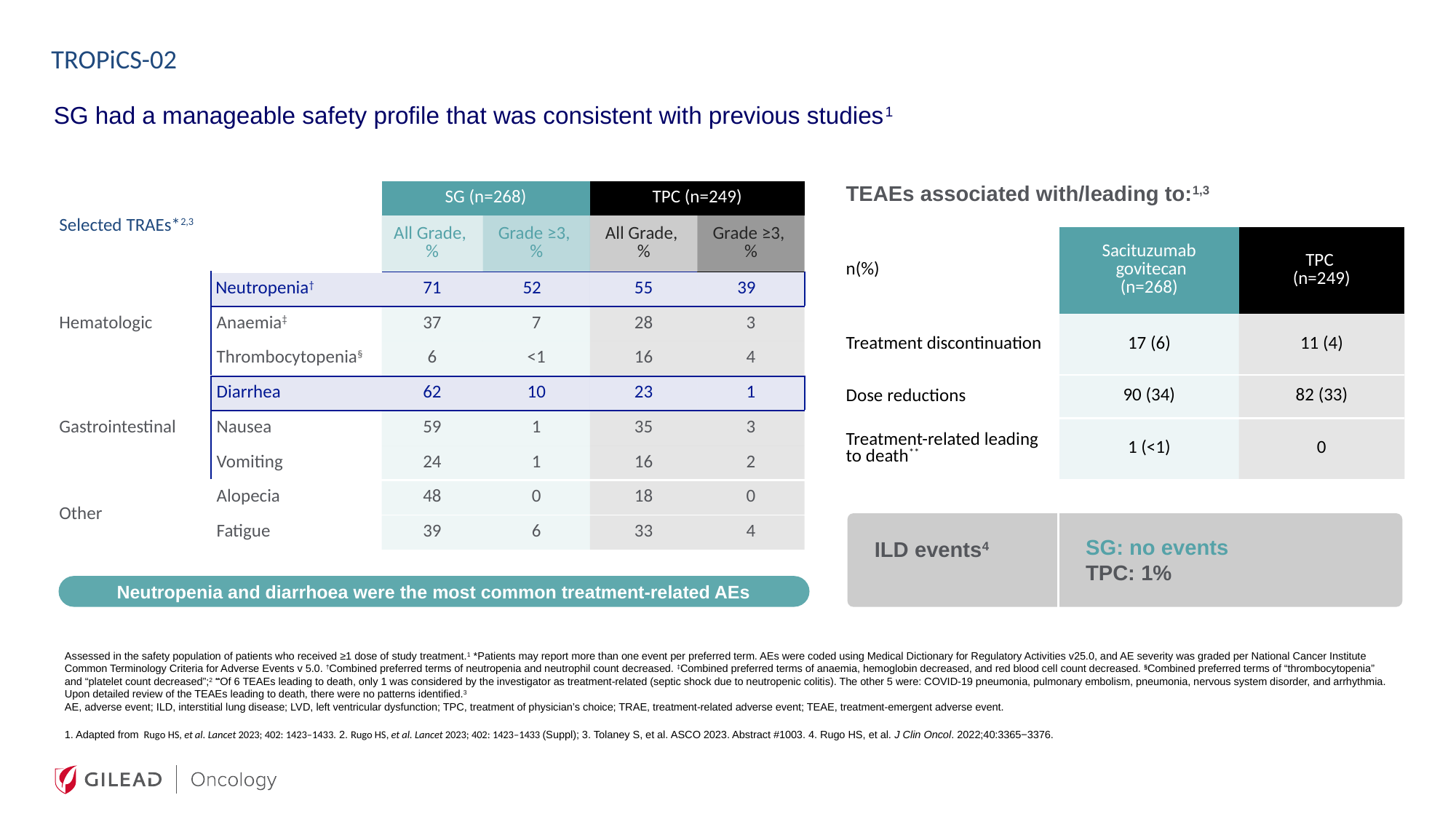

# TROPiCS-02
SG had a manageable safety profile that was consistent with previous studies1

TEAEs associated with/leading to:1,3
| Selected TRAEs\*2,3 |  | SG (n=268) |  | TPC (n=249) |  |
| --- | --- | --- | --- | --- | --- |
|  |  | All Grade, % | Grade ≥3, % | All Grade, % | Grade ≥3, % |
| Hematologic | Neutropenia† | 71 | 52 | 55 | 39 |
|  | Anaemia‡ | 37 | 7 | 28 | 3 |
|  | Thrombocytopenia§ | 6 | <1 | 16 | 4 |
| Gastrointestinal | Diarrhea | 62 | 10 | 23 | 1 |
|  | Nausea | 59 | 1 | 35 | 3 |
|  | Vomiting | 24 | 1 | 16 | 2 |
| Other | Alopecia | 48 | 0 | 18 | 0 |
|  | Fatigue | 39 | 6 | 33 | 4 |
| n(%) | Sacituzumab  govitecan (n=268) | TPC  (n=249) |
| --- | --- | --- |
| Treatment discontinuation | 17 (6) | 11 (4) |
| Dose reductions | 90 (34) | 82 (33) |
| Treatment-related leading to death\*\* | 1 (<1) | 0 |

SG: no events
TPC: 1%
ILD events4
Neutropenia and diarrhoea were the most common treatment-related AEs
Assessed in the safety population of patients who received ≥1 dose of study treatment.1 *Patients may report more than one event per preferred term. AEs were coded using Medical Dictionary for Regulatory Activities v25.0, and AE severity was graded per National Cancer Institute Common Terminology Criteria for Adverse Events v 5.0. †Combined preferred terms of neutropenia and neutrophil count decreased. ‡Combined preferred terms of anaemia, hemoglobin decreased, and red blood cell count decreased. §Combined preferred terms of “thrombocytopenia” and “platelet count decreased”;2 **Of 6 TEAEs leading to death, only 1 was considered by the investigator as treatment-related (septic shock due to neutropenic colitis). The other 5 were: COVID-19 pneumonia, pulmonary embolism, pneumonia, nervous system disorder, and arrhythmia. Upon detailed review of the TEAEs leading to death, there were no patterns identified.3
AE, adverse event; ILD, interstitial lung disease; LVD, left ventricular dysfunction; TPC, treatment of physician’s choice; TRAE, treatment-related adverse event; TEAE, treatment-emergent adverse event.
1. Adapted from  Rugo HS, et al. Lancet 2023; 402: 1423–1433. 2. Rugo HS, et al. Lancet 2023; 402: 1423–1433 (Suppl); 3. Tolaney S, et al. ASCO 2023. Abstract #1003. 4. Rugo HS, et al. J Clin Oncol. 2022;40:3365−3376.